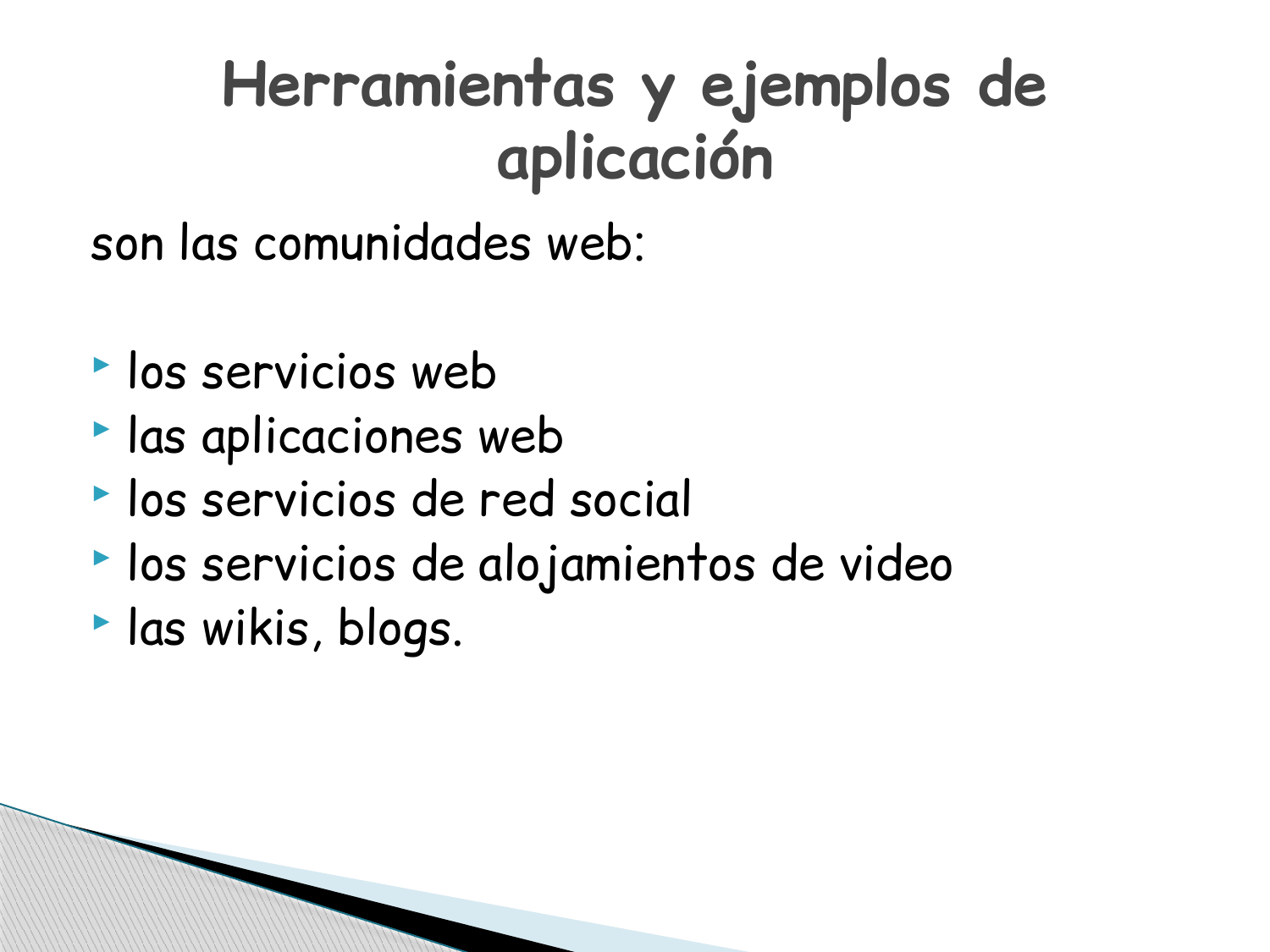

# Herramientas y ejemplos de aplicación
son las comunidades web:

los servicios web
las aplicaciones web
los servicios de red social
los servicios de alojamientos de video
las wikis, blogs.